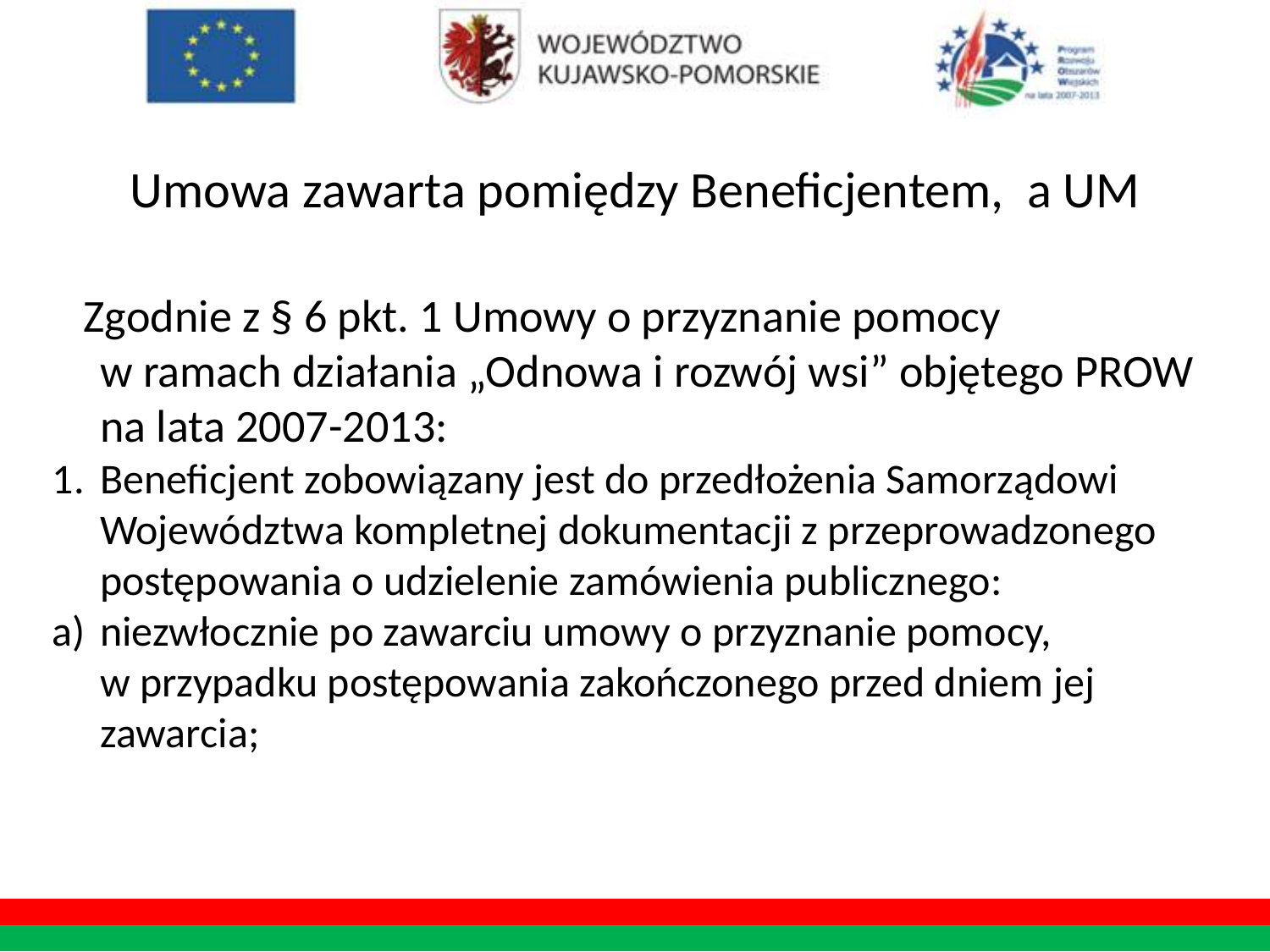

# Umowa zawarta pomiędzy Beneficjentem,  a UM
   Zgodnie z § 6 pkt. 1 Umowy o przyznanie pomocy
w ramach działania „Odnowa i rozwój wsi” objętego PROW na lata 2007-2013:
Beneficjent zobowiązany jest do przedłożenia Samorządowi Województwa kompletnej dokumentacji z przeprowadzonego postępowania o udzielenie zamówienia publicznego:
niezwłocznie po zawarciu umowy o przyznanie pomocy,
w przypadku postępowania zakończonego przed dniem jej zawarcia;